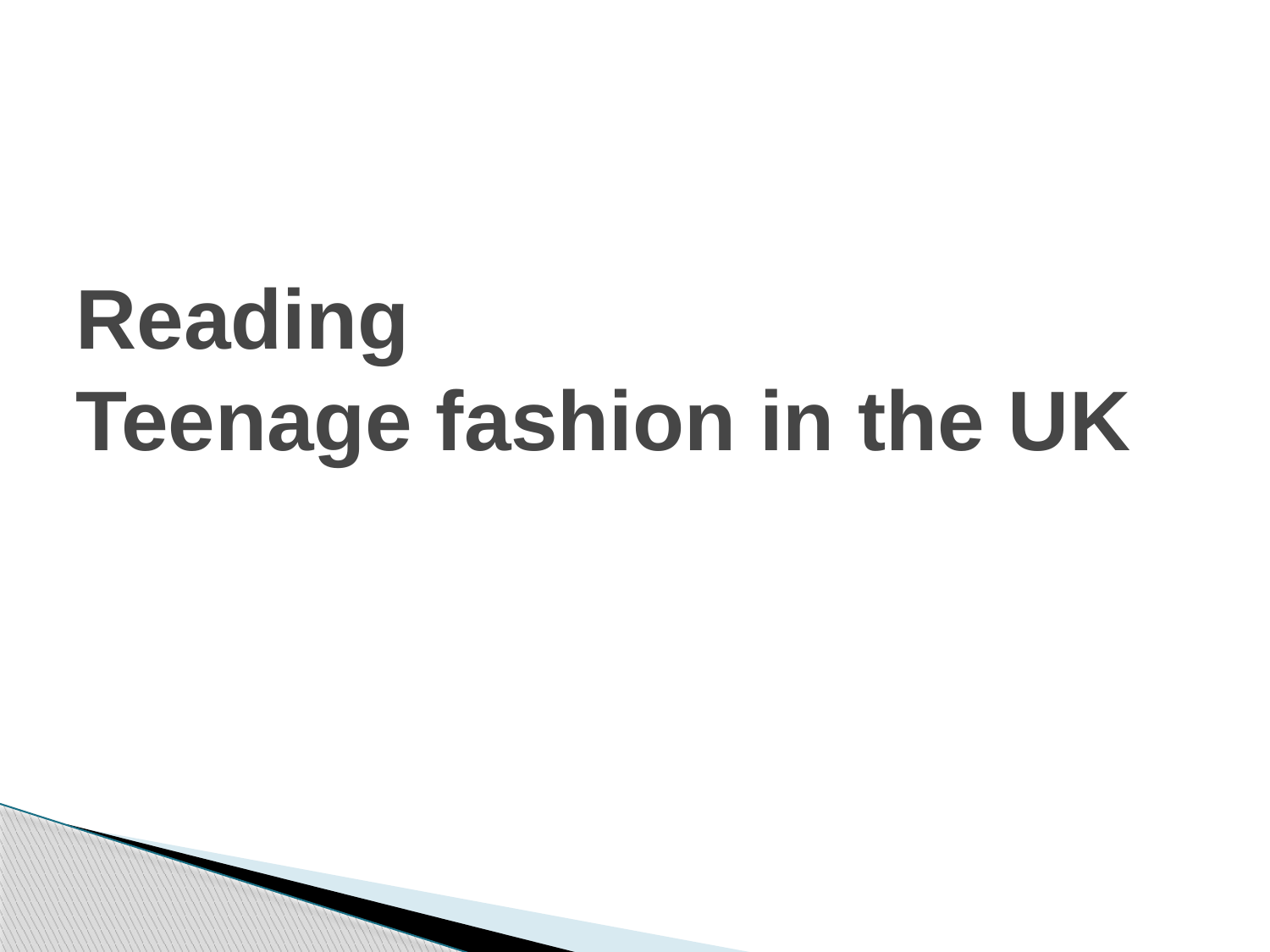

# Reading Teenage fashion in the UK